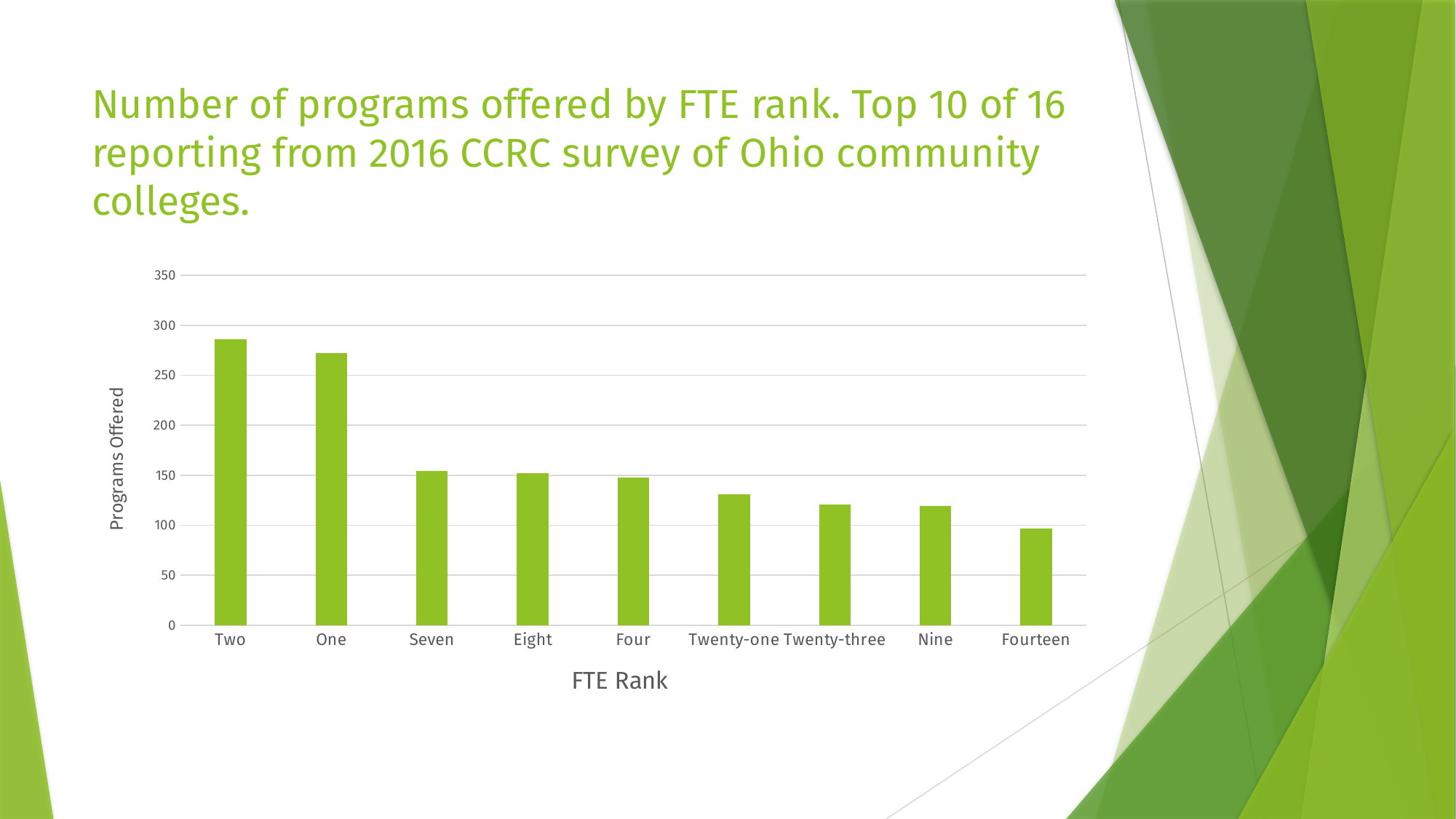

# Number of programs offered by FTE rank. Top 10 of 16 reporting from 2016 CCRC survey of Ohio community colleges.

### Chart

| Category |  |
|---|---|
| Two | 286.0 |
| One | 272.0 |
| Seven | 154.0 |
| Eight | 152.0 |
| Four | 148.0 |
| Twenty-one | 131.0 |
| Twenty-three | 121.0 |
| Nine | 119.0 |
| Fourteen | 97.0 |